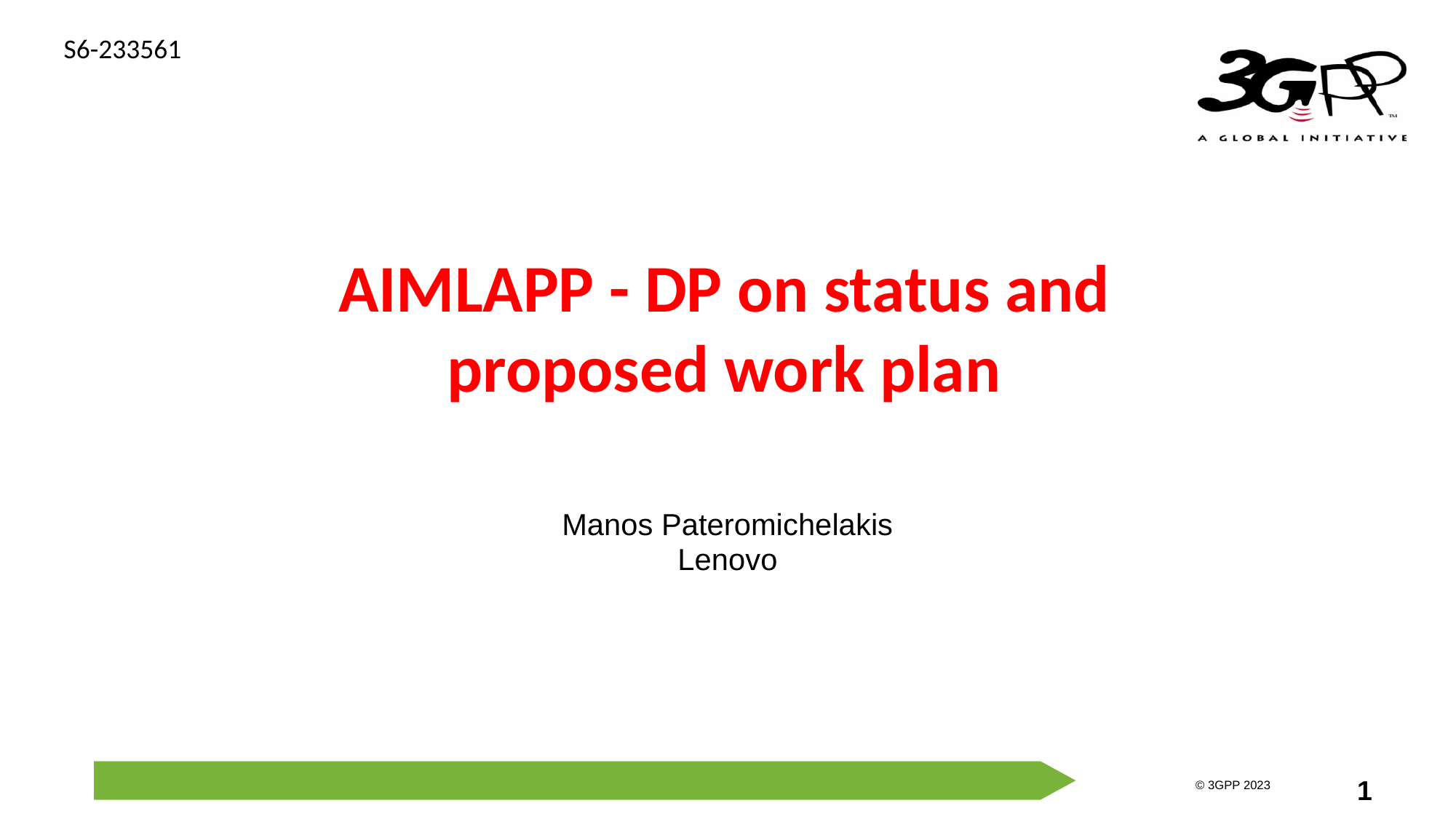

S6-233561
# AIMLAPP - DP on status and proposed work plan

Manos Pateromichelakis
Lenovo